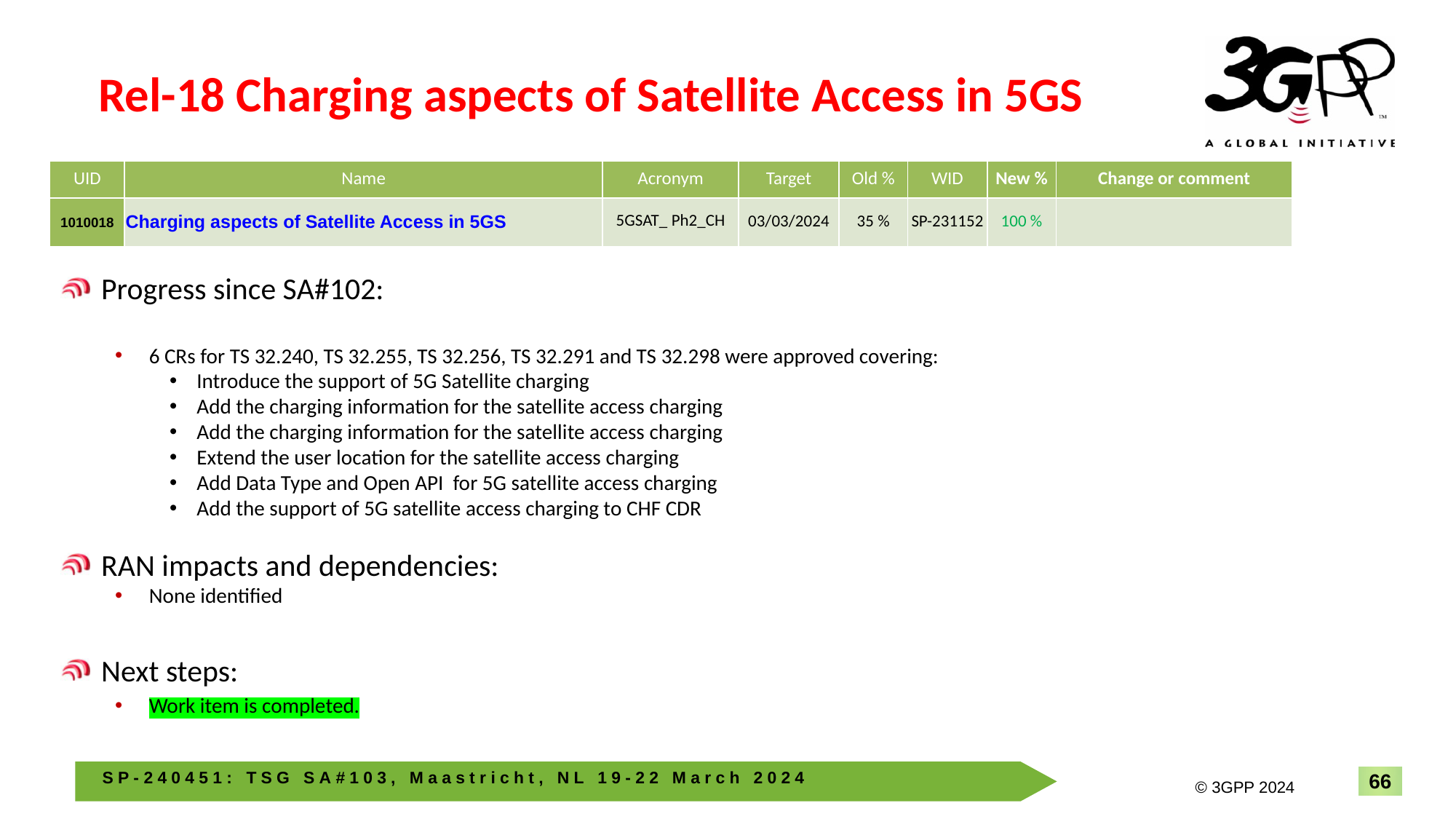

# Rel-18 Charging aspects of Satellite Access in 5GS
| UID | Name | Acronym | Target | Old % | WID | New % | Change or comment |
| --- | --- | --- | --- | --- | --- | --- | --- |
| 1010018 | Charging aspects of Satellite Access in 5GS | 5GSAT\_ Ph2\_CH | 03/03/2024 | 35 % | SP-231152 | 100 % |  |
Progress since SA#102:

6 CRs for TS 32.240, TS 32.255, TS 32.256, TS 32.291 and TS 32.298 were approved covering:
Introduce the support of 5G Satellite charging
Add the charging information for the satellite access charging
Add the charging information for the satellite access charging
Extend the user location for the satellite access charging
Add Data Type and Open API  for 5G satellite access charging
Add the support of 5G satellite access charging to CHF CDR

RAN impacts and dependencies:
None identified

Next steps:
Work item is completed.